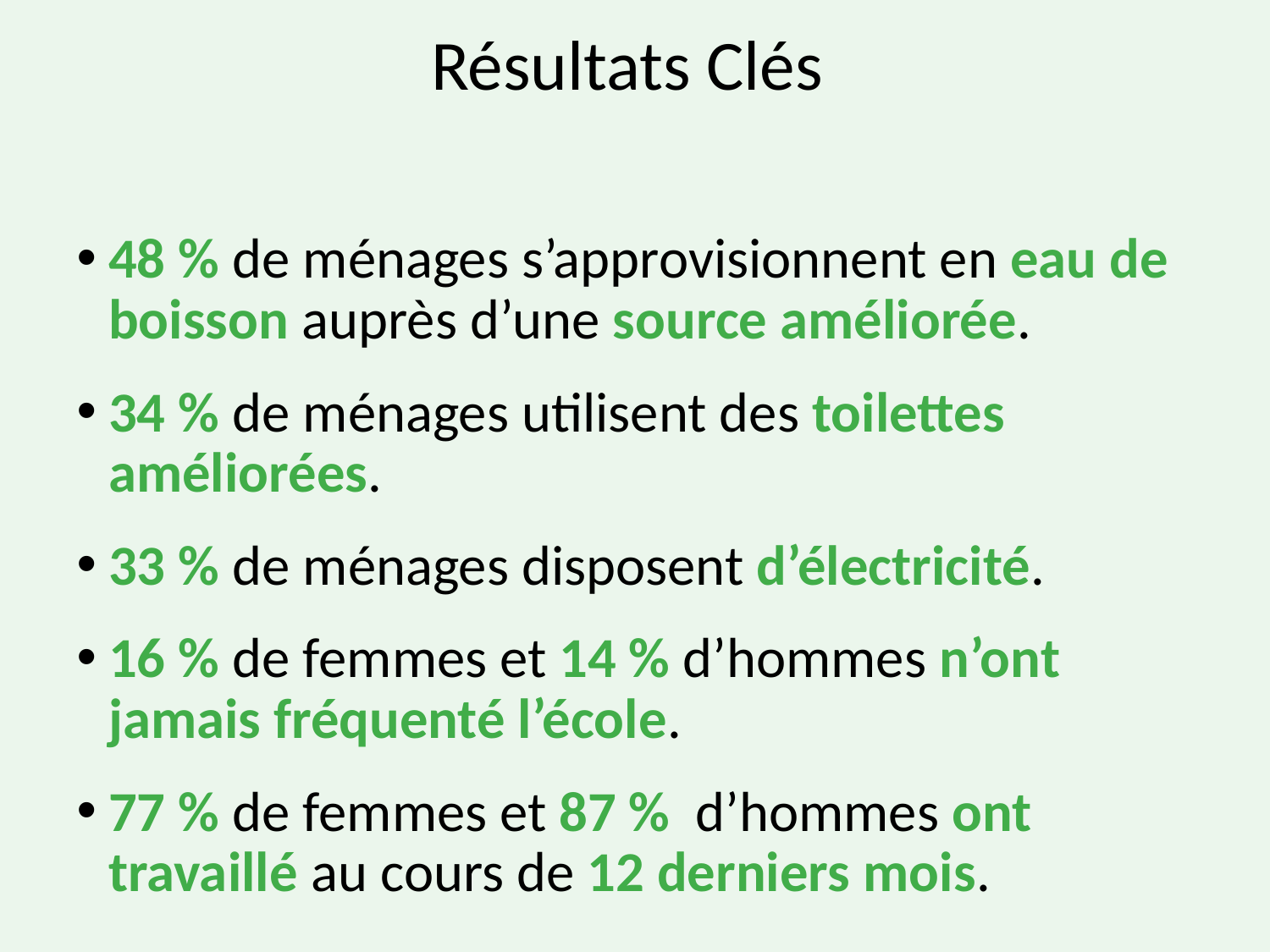

# Résultats Clés
48 % de ménages s’approvisionnent en eau de boisson auprès d’une source améliorée.
34 % de ménages utilisent des toilettes améliorées.
33 % de ménages disposent d’électricité.
16 % de femmes et 14 % d’hommes n’ont jamais fréquenté l’école.
77 % de femmes et 87 %  d’hommes ont travaillé au cours de 12 derniers mois.